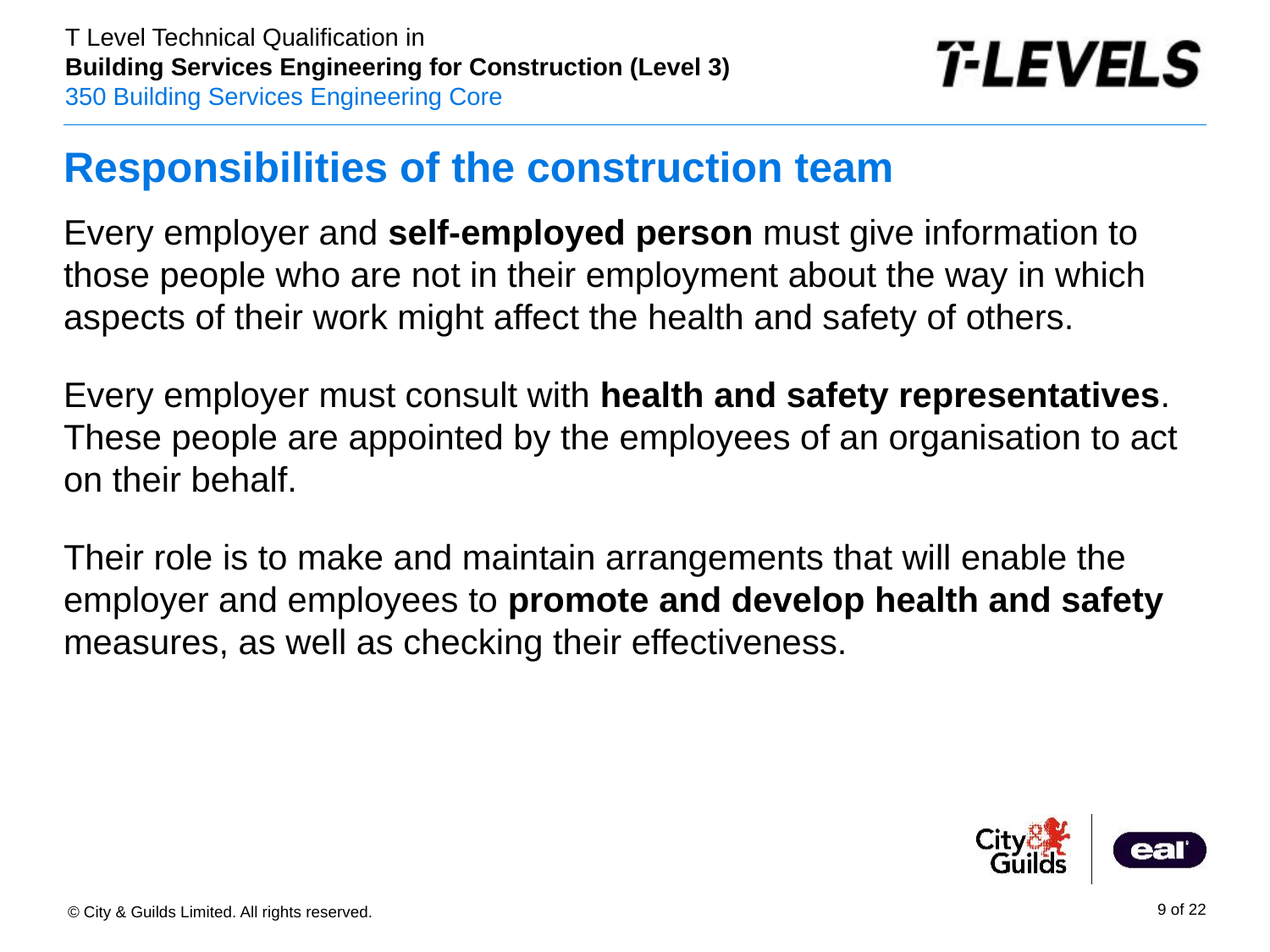

# Responsibilities of the construction team
Every employer and self-employed person must give information to those people who are not in their employment about the way in which aspects of their work might affect the health and safety of others.
Every employer must consult with health and safety representatives. These people are appointed by the employees of an organisation to act on their behalf.
Their role is to make and maintain arrangements that will enable the employer and employees to promote and develop health and safety measures, as well as checking their effectiveness.